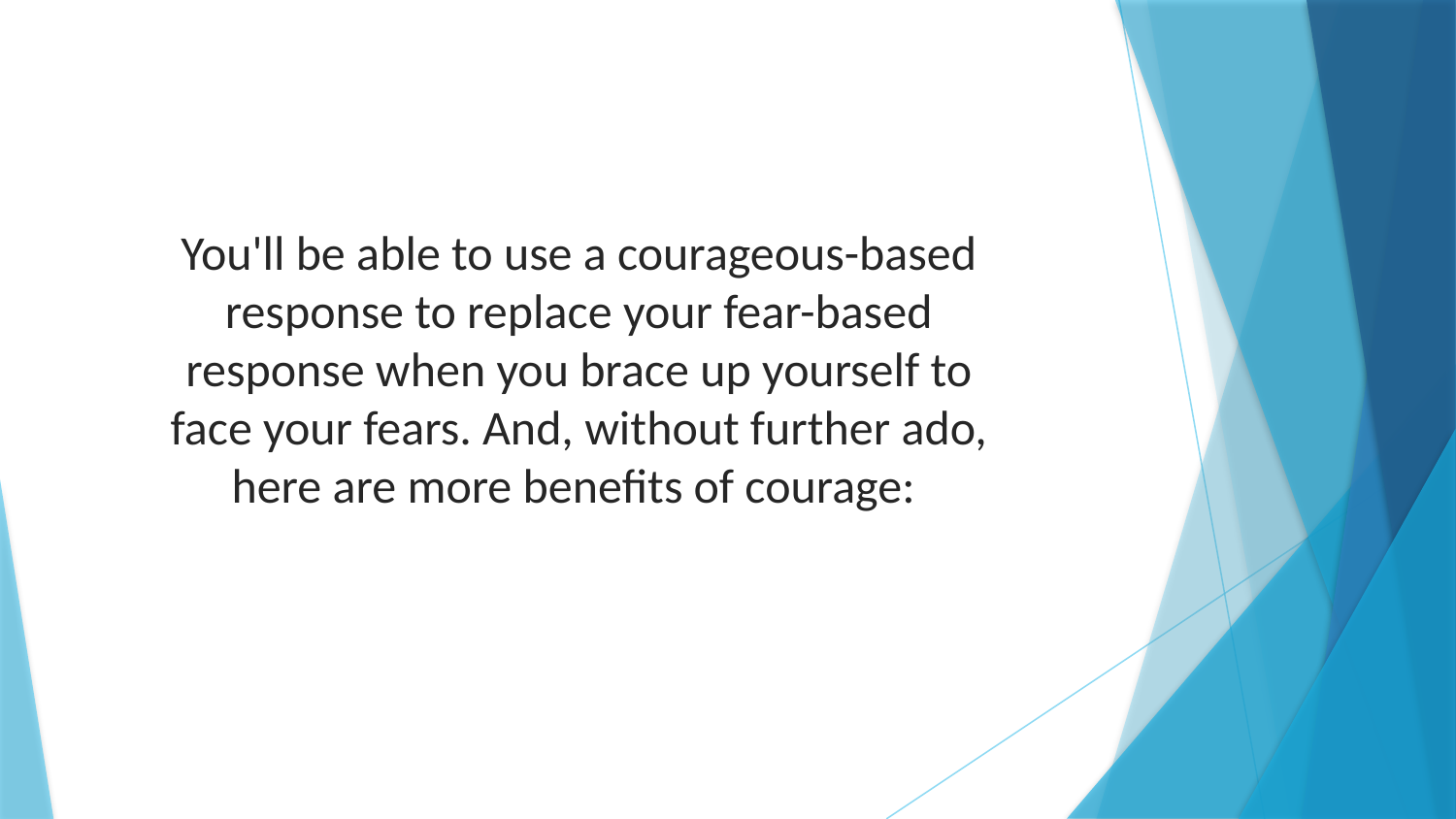

You'll be able to use a courageous-based response to replace your fear-based response when you brace up yourself to face your fears. And, without further ado, here are more benefits of courage: